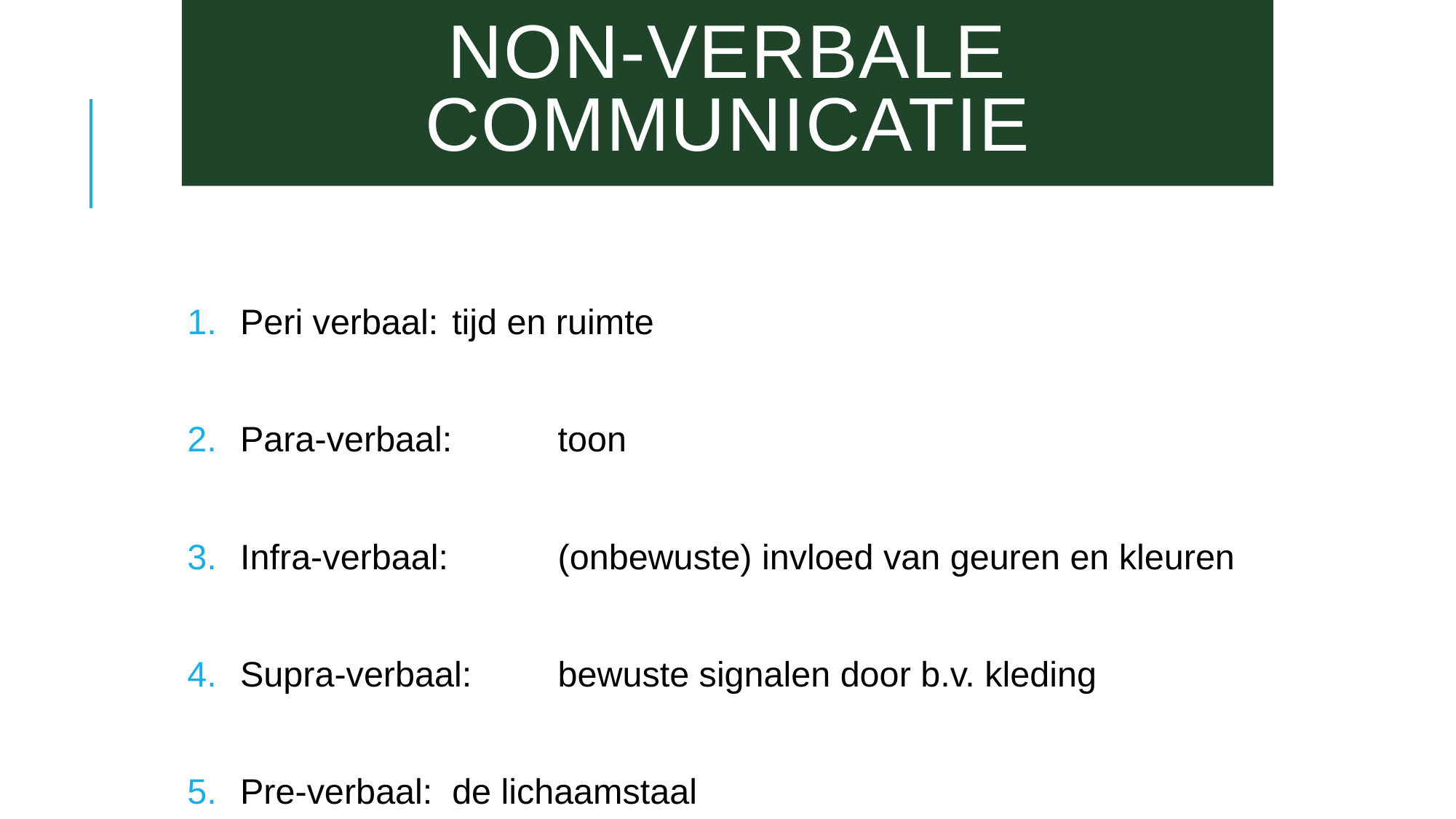

# Non-verbale communicatie

Peri verbaal: 	tijd en ruimte

Para-verbaal: 	toon

Infra-verbaal: 	(onbewuste) invloed van geuren en kleuren

Supra-verbaal:	bewuste signalen door b.v. kleding

Pre-verbaal:	de lichaamstaal

Deze foto van Onbekende auteur is gelicentieerd onder CC BY